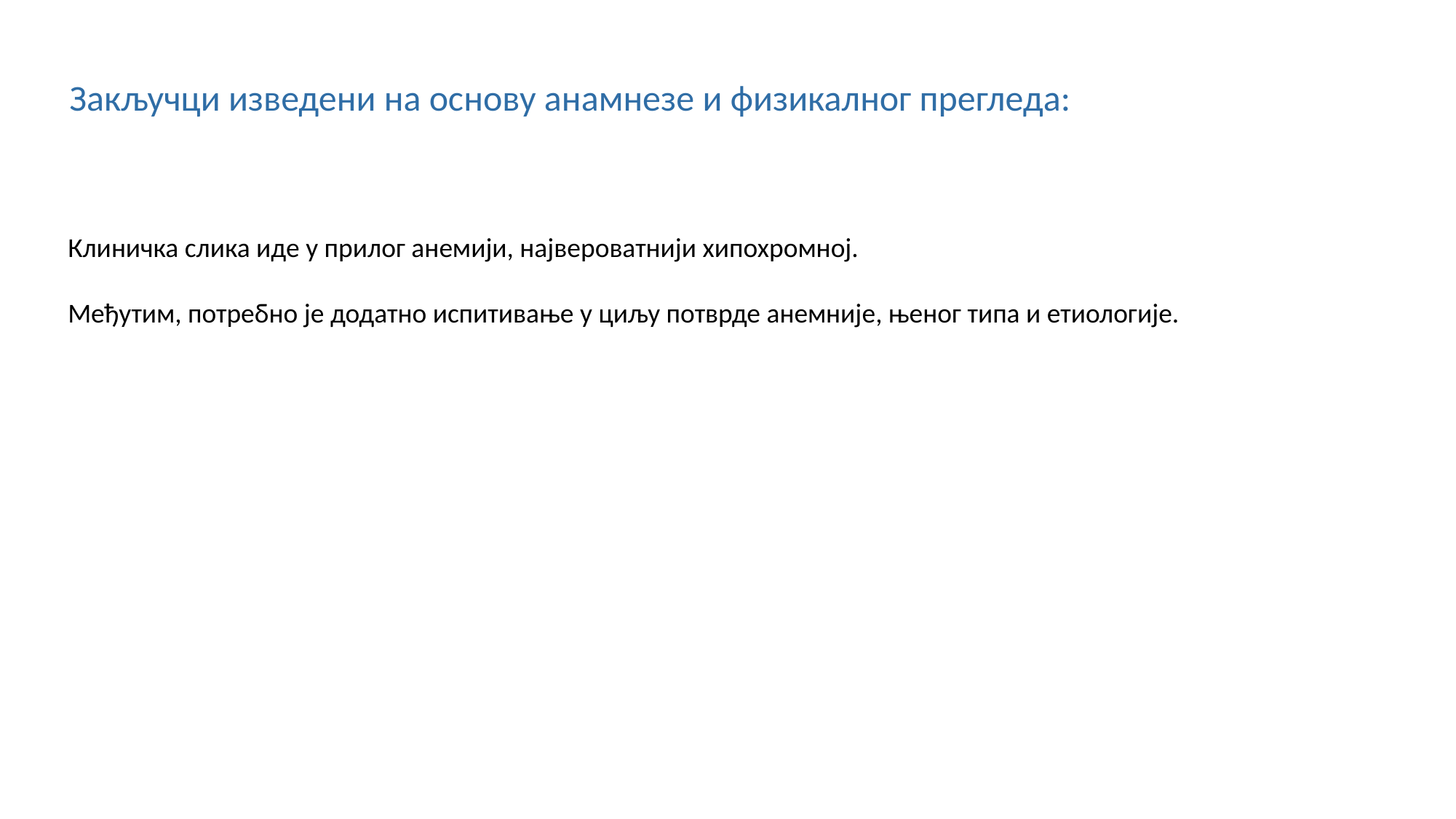

Закључци изведени на основу анамнезе и физикалног прегледа:
Клиничка слика иде у прилог анемији, највероватнији хипохромној.

Међутим, потребно је додатно испитивање у циљу потврде анемније, њеног типа и етиологије.